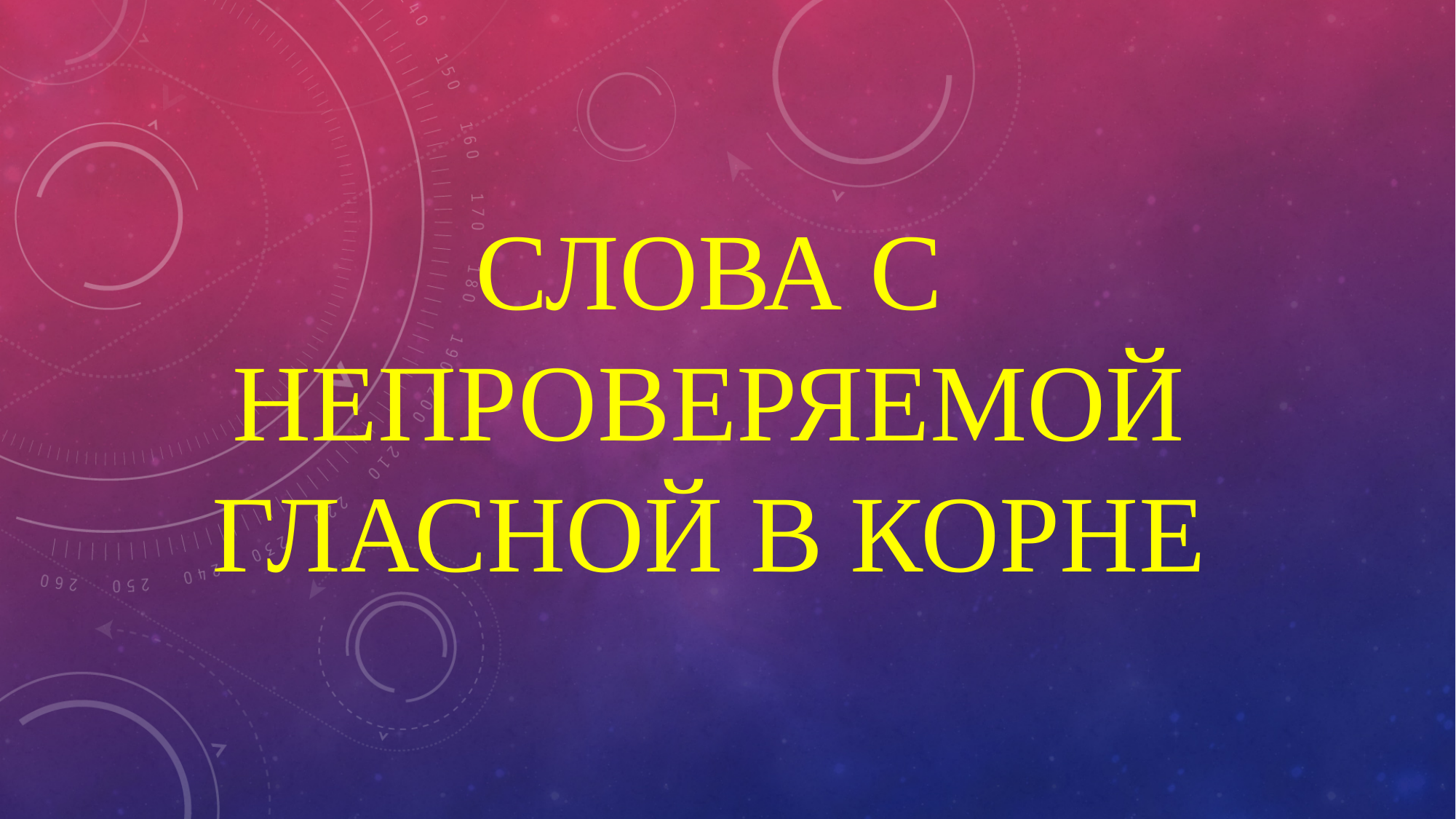

# Слова с непроверяемой гласной в корне